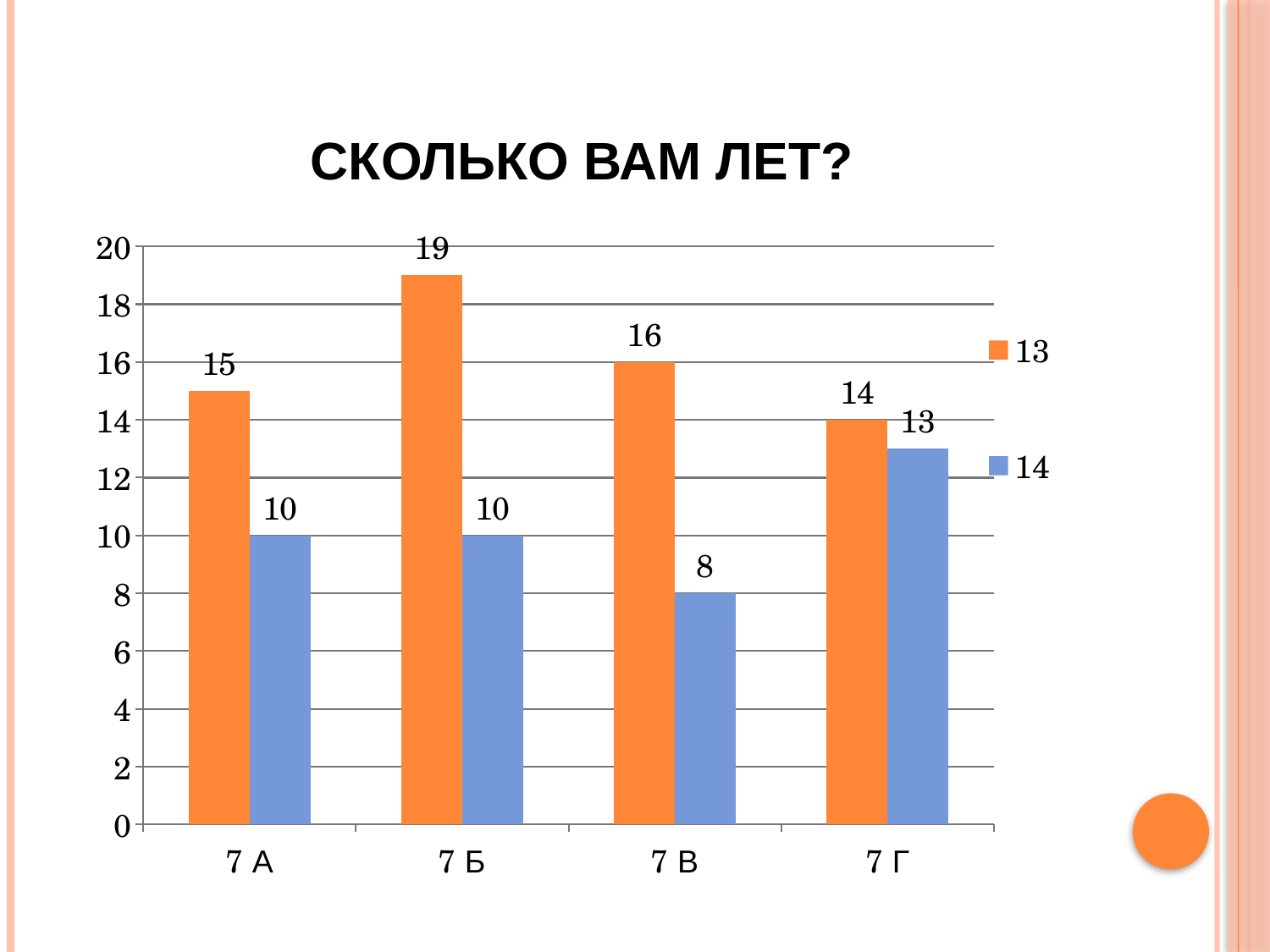

# Сколько вам лет?

### Chart

| Category | 13 | 14 |
|---|---|---|
| 7 А | 15.0 | 10.0 |
| 7 Б | 19.0 | 10.0 |
| 7 В | 16.0 | 8.0 |
| 7 Г | 14.0 | 13.0 |